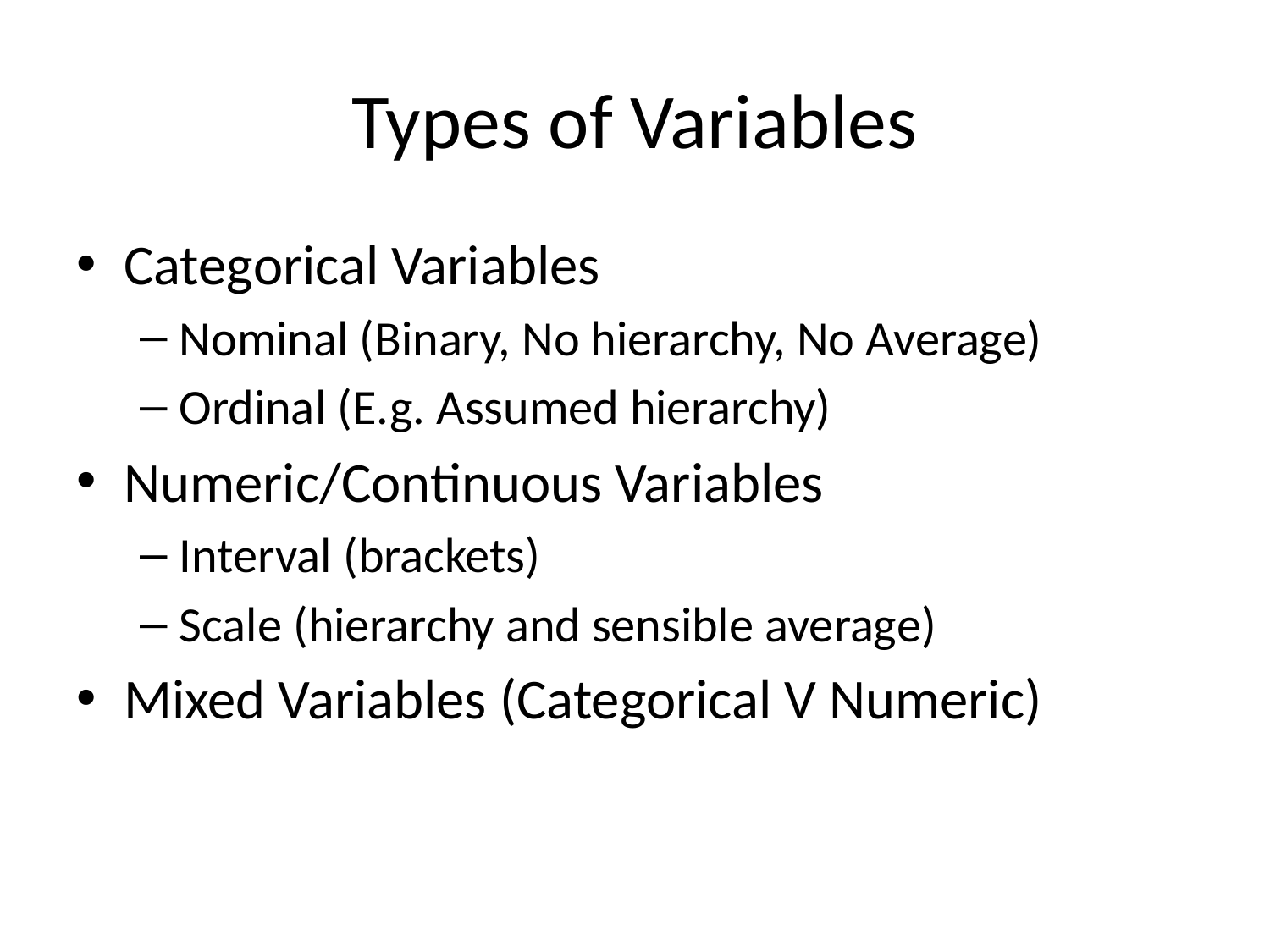

# Types of Variables
Categorical Variables
Nominal (Binary, No hierarchy, No Average)
Ordinal (E.g. Assumed hierarchy)
Numeric/Continuous Variables
Interval (brackets)
Scale (hierarchy and sensible average)
Mixed Variables (Categorical V Numeric)